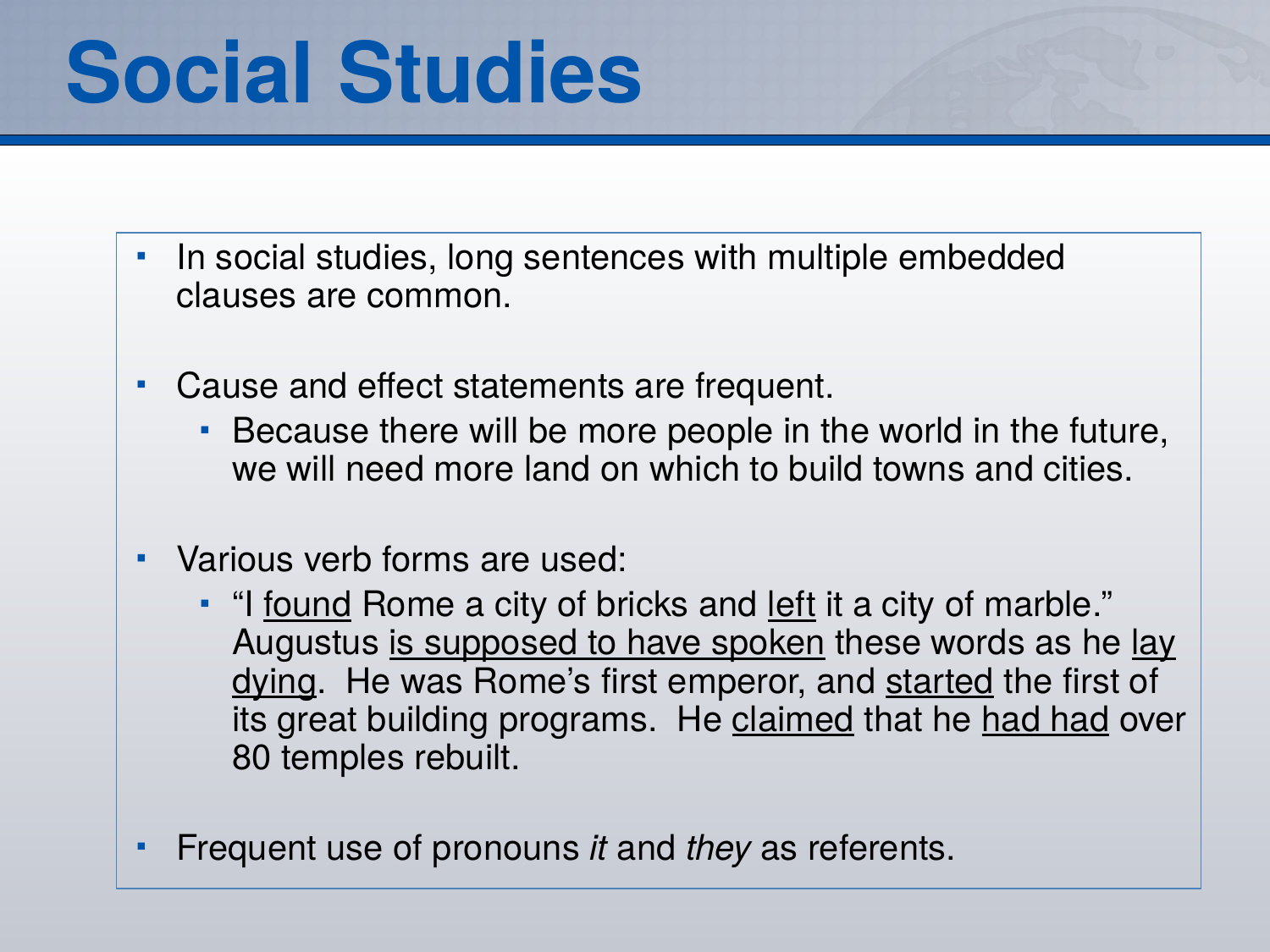

# Social Studies
In social studies, long sentences with multiple embedded clauses are common.

Cause and effect statements are frequent.
Because there will be more people in the world in the future, we will need more land on which to build towns and cities.

Various verb forms are used:
“I found Rome a city of bricks and left it a city of marble.”  Augustus is supposed to have spoken these words as he lay dying.  He was Rome’s first emperor, and started the first of its great building programs.  He claimed that he had had over 80 temples rebuilt.

Frequent use of pronouns it and they as referents.